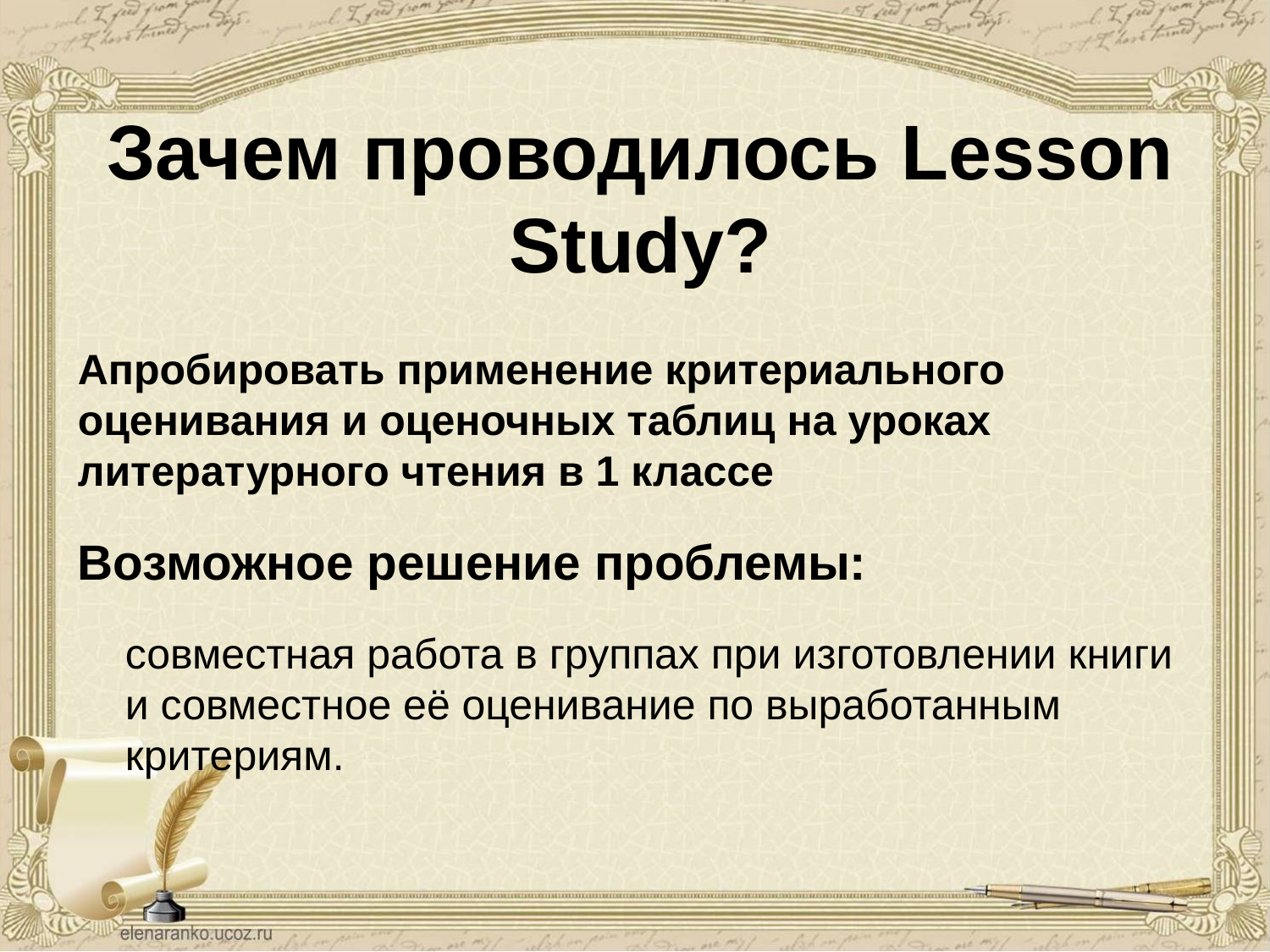

# Зачем проводилось Lesson Study?
Апробировать применение критериального оценивания и оценочных таблиц на уроках литературного чтения в 1 классе
Возможное решение проблемы:
    совместная работа в группах при изготовлении книги и совместное её оценивание по выработанным критериям.